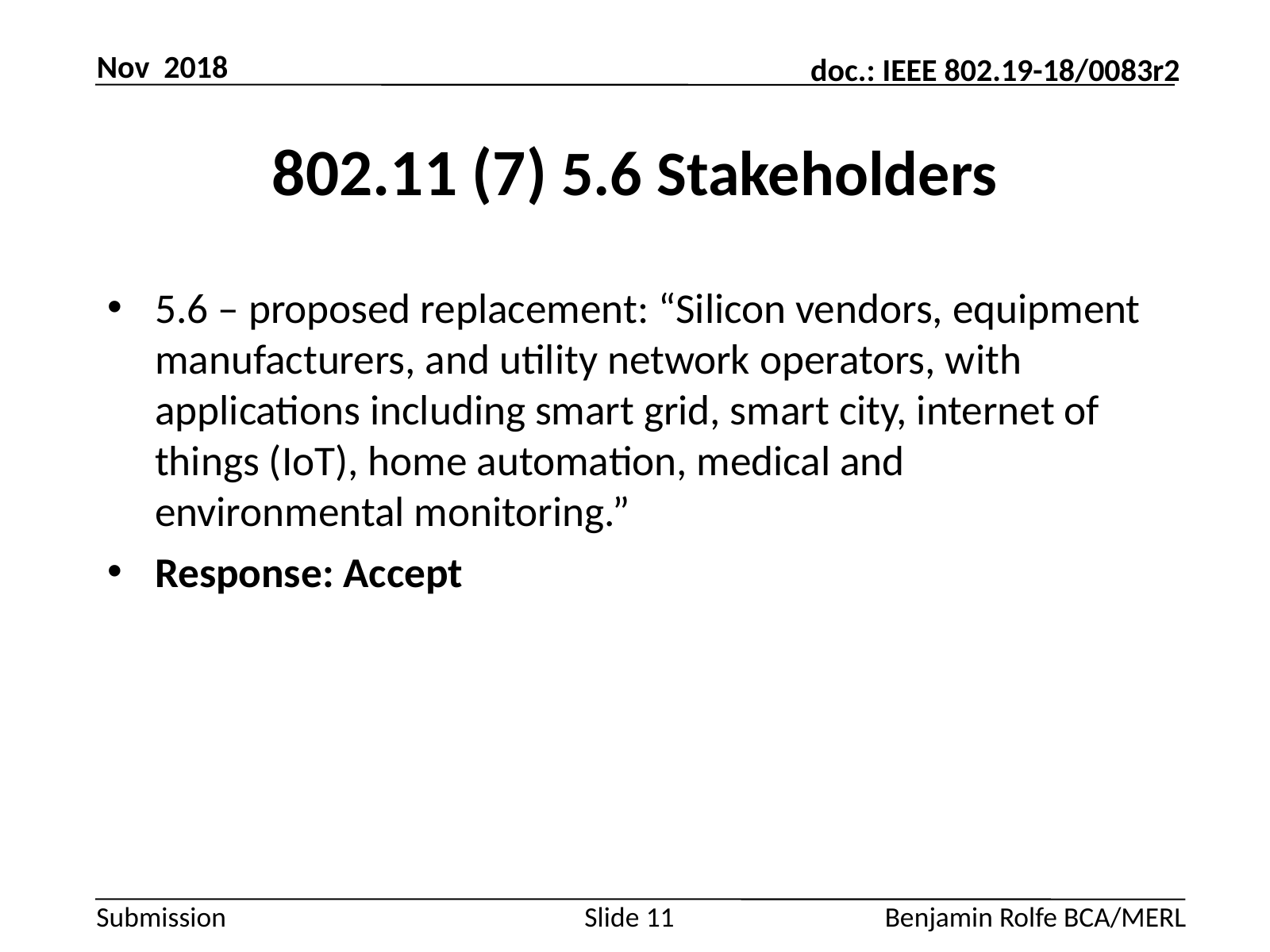

Nov  2018
# 802.11 (7) 5.6 Stakeholders
5.6 – proposed replacement: “Silicon vendors, equipment manufacturers, and utility network operators, with applications including smart grid, smart city, internet of things (IoT), home automation, medical and environmental monitoring.”
Response: Accept

Slide 11
Benjamin Rolfe BCA/MERL